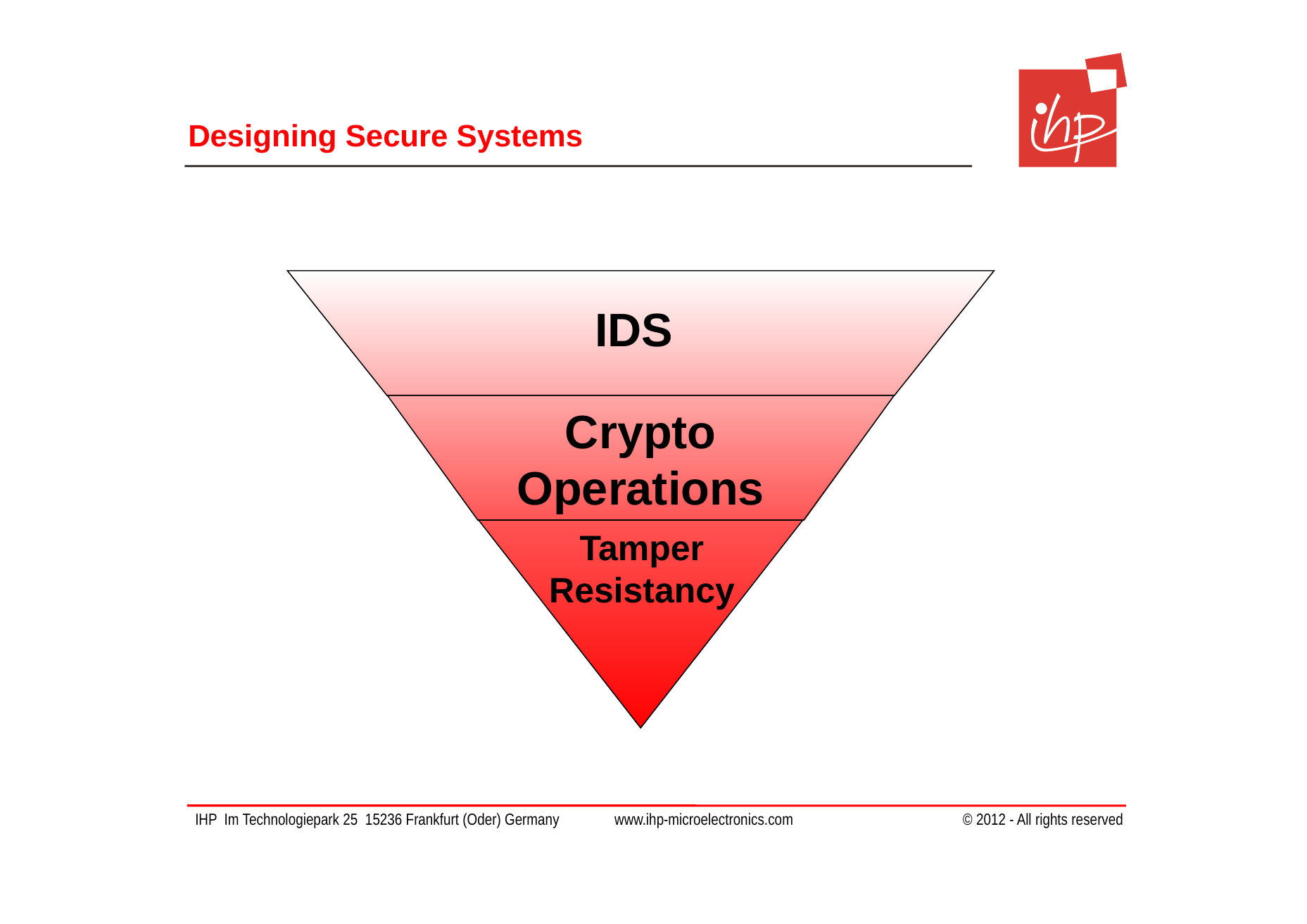

# Designing Secure Systems

IDS
Crypto
Operations

Tamper
Resistancy